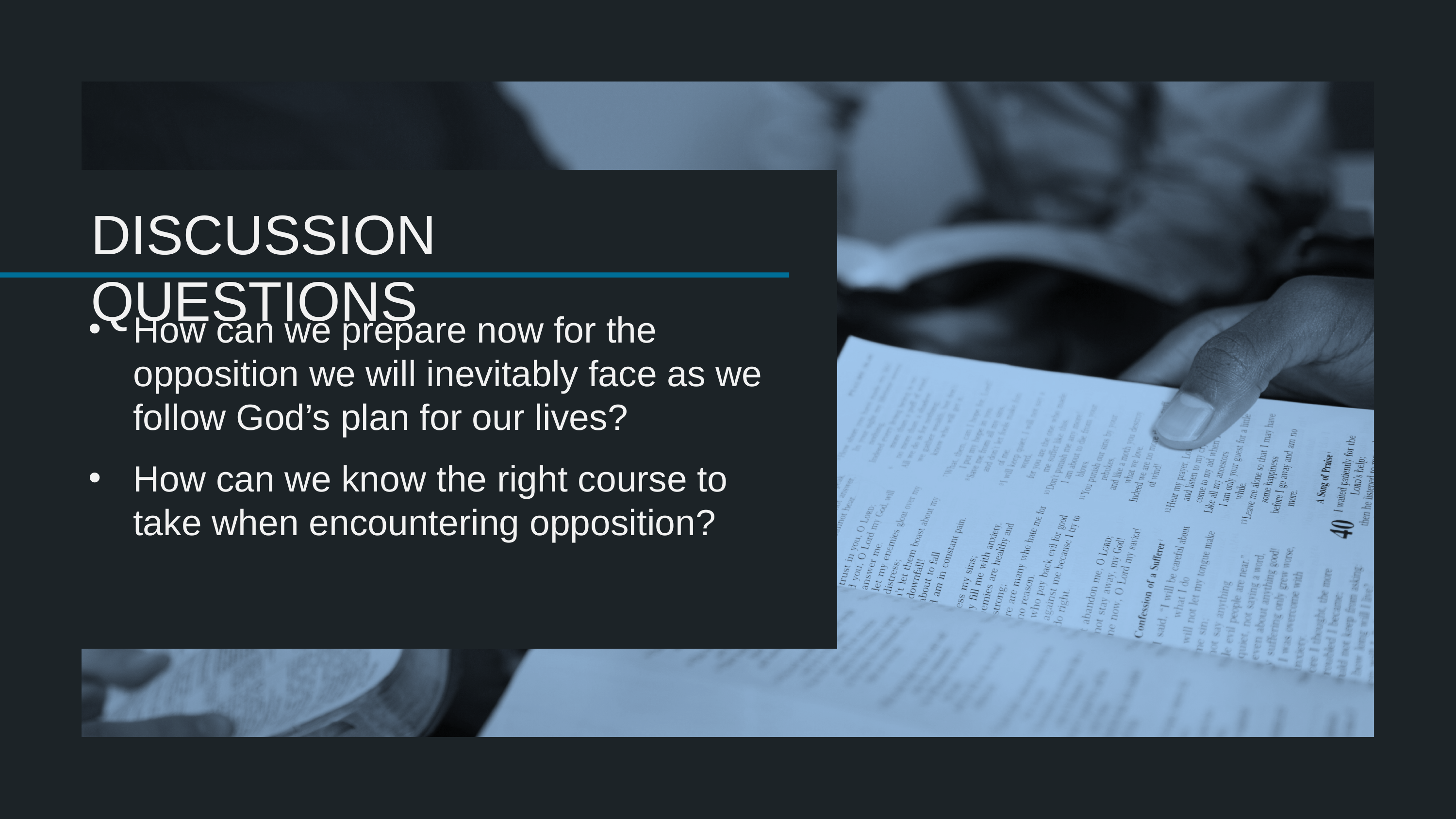

How can we prepare now for the opposition we will inevitably face as we follow God’s plan for our lives?
How can we know the right course to take when encountering opposition?